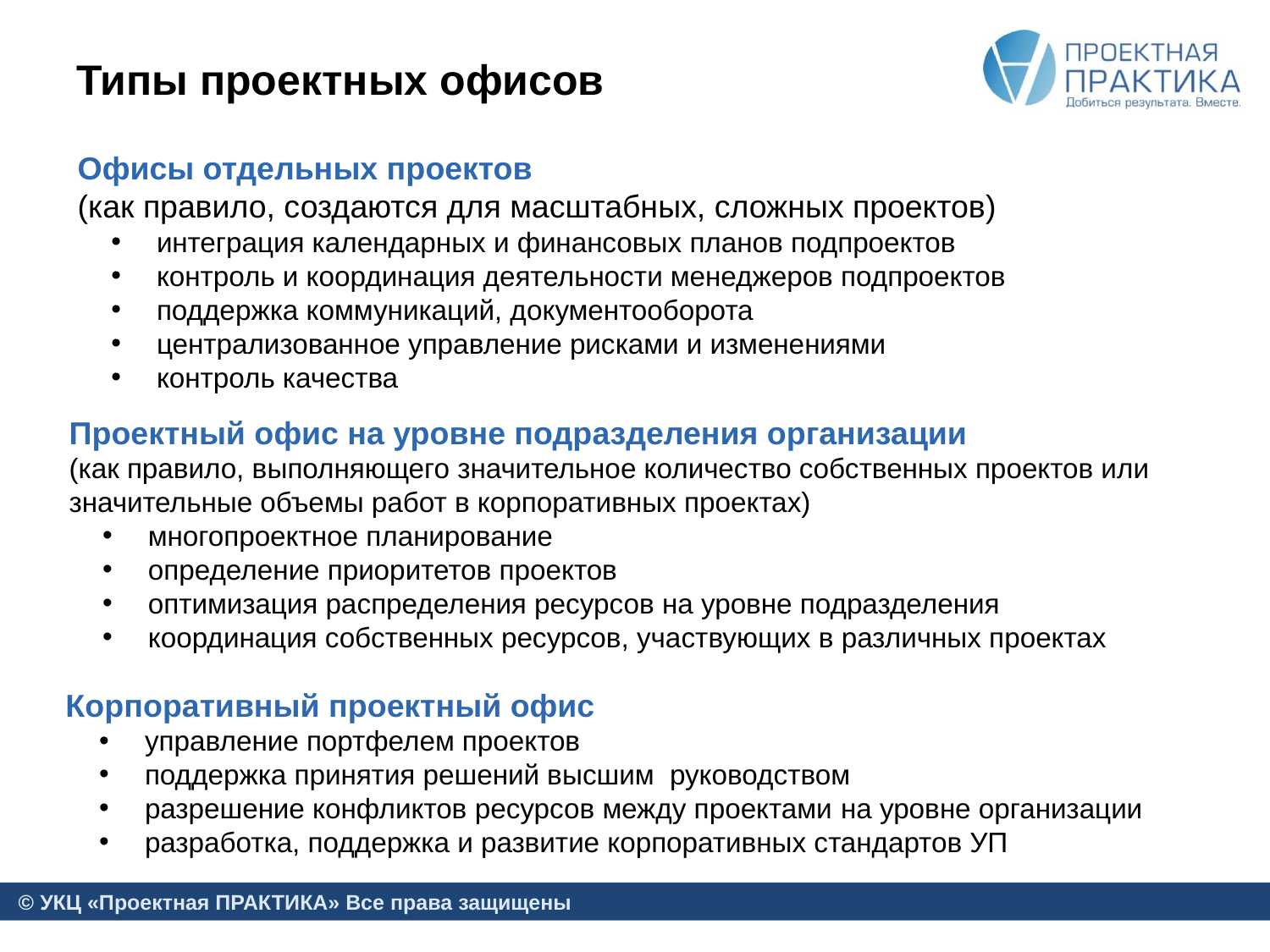

# Типы проектных офисов
Офисы отдельных проектов
(как правило, создаются для масштабных, сложных проектов)
  интеграция календарных и финансовых планов подпроектов
  контроль и координация деятельности менеджеров подпроектов
  поддержка коммуникаций, документооборота
  централизованное управление рисками и изменениями
  контроль качества
Проектный офис на уровне подразделения организации
(как правило, выполняющего значительное количество собственных проектов или значительные объемы работ в корпоративных проектах)
  многопроектное планирование
  определение приоритетов проектов
  оптимизация распределения ресурсов на уровне подразделения
  координация собственных ресурсов, участвующих в различных проектах
Корпоративный проектный офис
  управление портфелем проектов
  поддержка принятия решений высшим  руководством
  разрешение конфликтов ресурсов между проектами на уровне организации
  разработка, поддержка и развитие корпоративных стандартов УП